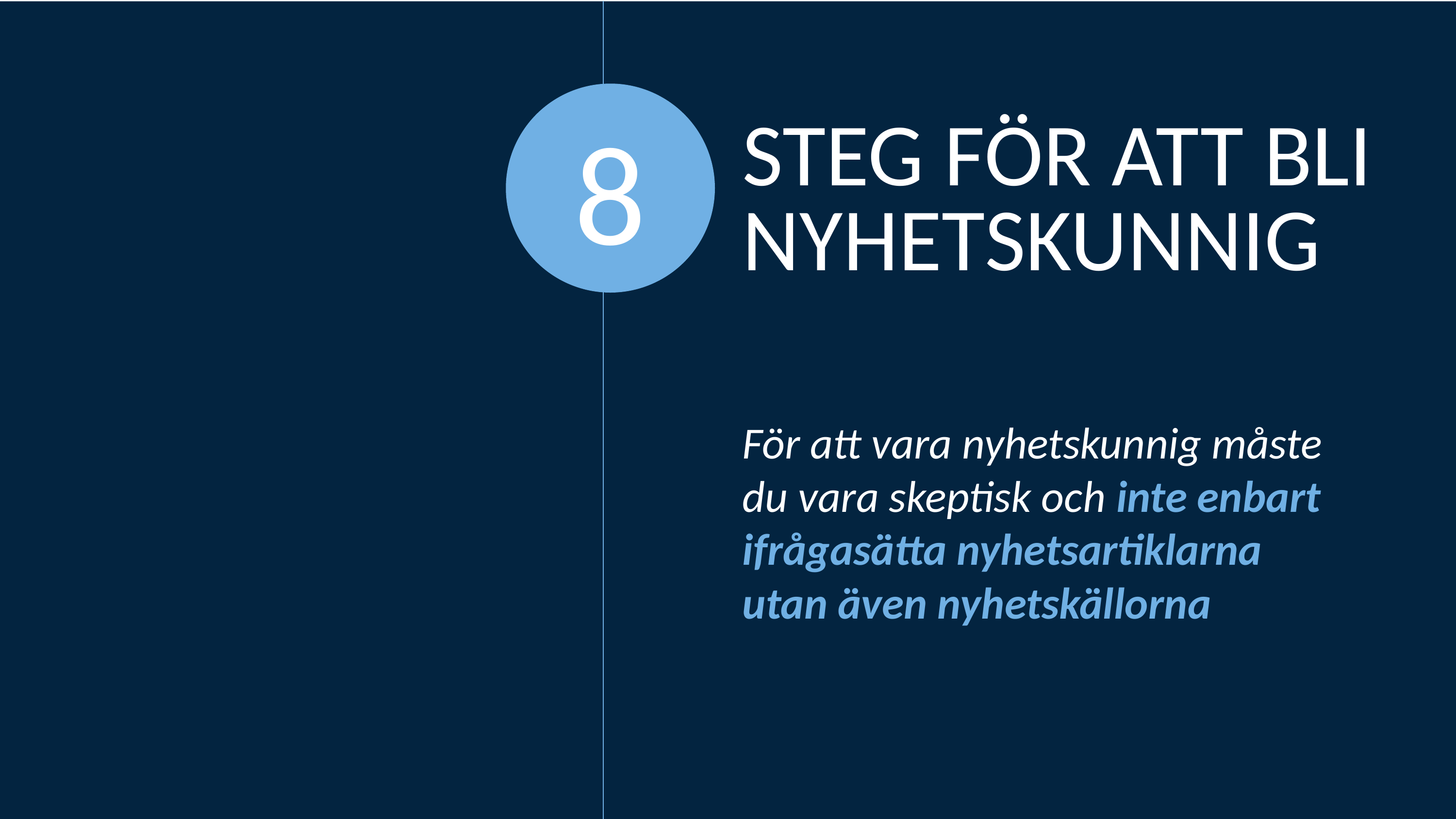

8
# STEG FÖR ATT BLI NYHETSKUNNIG
För att vara nyhetskunnig måste du vara skeptisk och inte enbart ifrågasätta nyhetsartiklarna  utan även nyhetskällorna